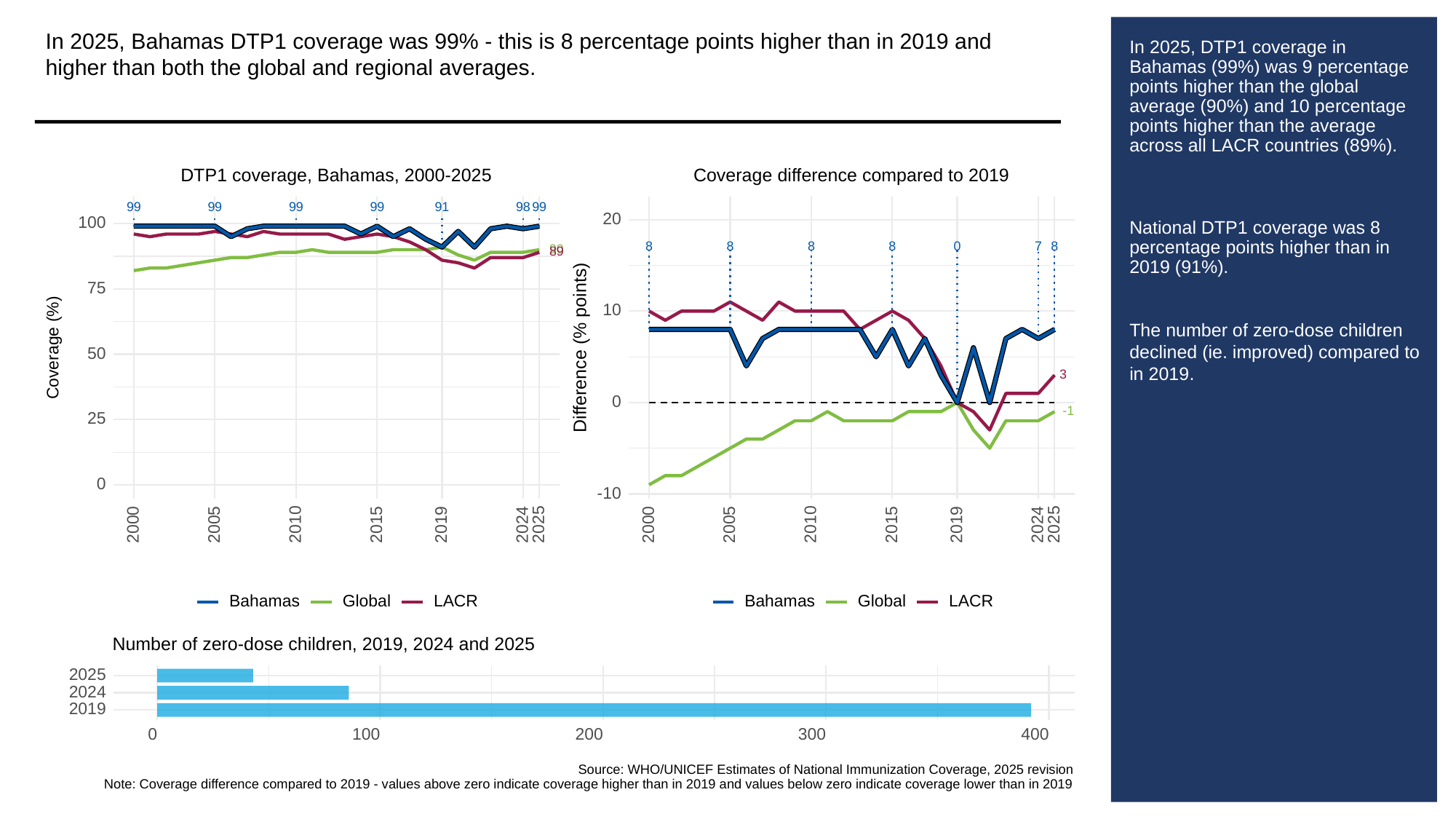

In 2025, Bahamas DTP1 coverage was 99% - this is 8 percentage points higher than in 2019 and higher than both the global and regional averages.
# In 2025, DTP1 coverage in Bahamas (99%) was 9 percentage points higher than the global average (90%) and 10 percentage points higher than the average across all LACR countries (89%).

National DTP1 coverage was 8 percentage points higher than in 2019 (91%).

The number of zero-dose children declined (ie. improved) compared to in 2019.

Coverage difference compared to 2019
DTP1 coverage, Bahamas, 2000-2025

99
99
99
99
91
98
99
20
100

8
8
8
8
0
8
7
90

89

75

10

Difference (% points)
Coverage (%)
50

3

0

-1
25

0

-10

2000
2005
2010
2015
2019
2024
2025
2000
2005
2010
2015
2019
2024
2025
Global
LACR
Global
LACR
Bahamas
Bahamas

Number of zero-dose children, 2019, 2024 and 2025

2025

2024

2019

300
0
100
200
400
Source: WHO/UNICEF Estimates of National Immunization Coverage, 2025 revision
Note: Coverage difference compared to 2019 - values above zero indicate coverage higher than in 2019 and values below zero indicate coverage lower than in 2019